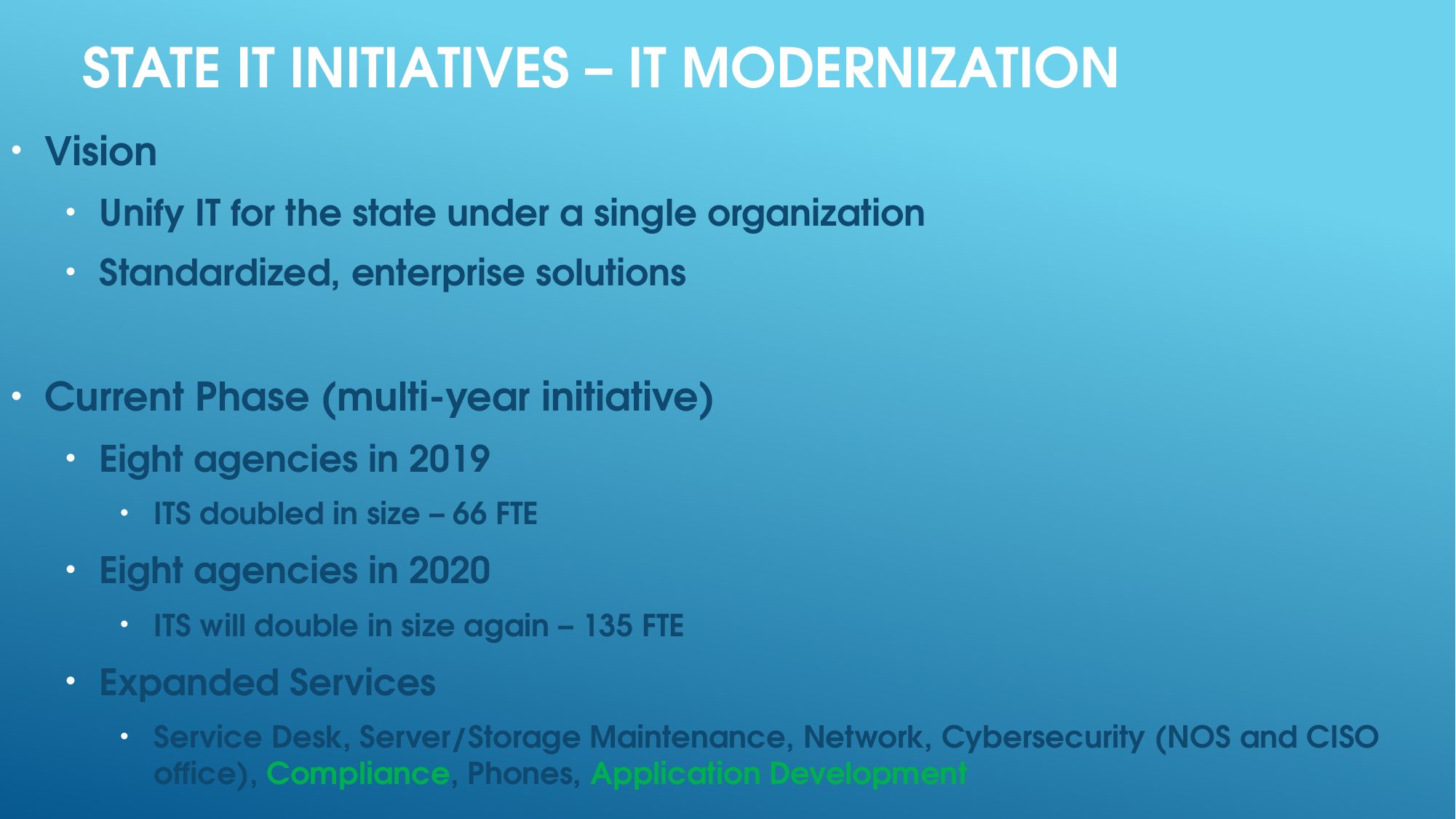

# State IT initiatives – IT Modernization
Vision
Unify IT for the state under a single organization
Standardized, enterprise solutions

Current Phase (multi-year initiative)
Eight agencies in 2019
ITS doubled in size – 66 FTE
Eight agencies in 2020
ITS will double in size again – 135 FTE
Expanded Services
Service Desk, Server/Storage Maintenance, Network, Cybersecurity (NOS and CISO office), Compliance, Phones, Application Development